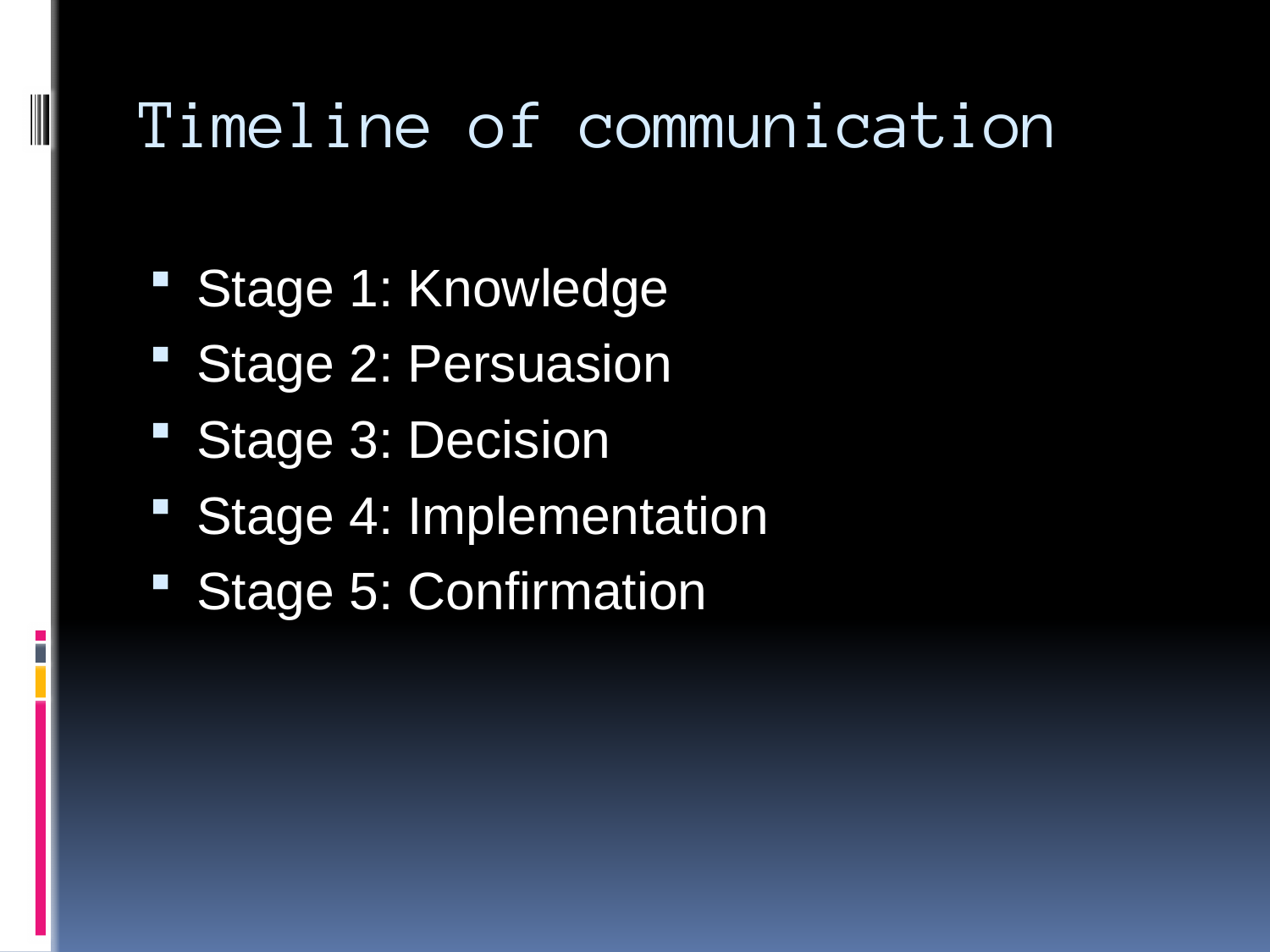

# Timeline of communication
Stage 1: Knowledge
Stage 2: Persuasion
Stage 3: Decision
Stage 4: Implementation
Stage 5: Confirmation